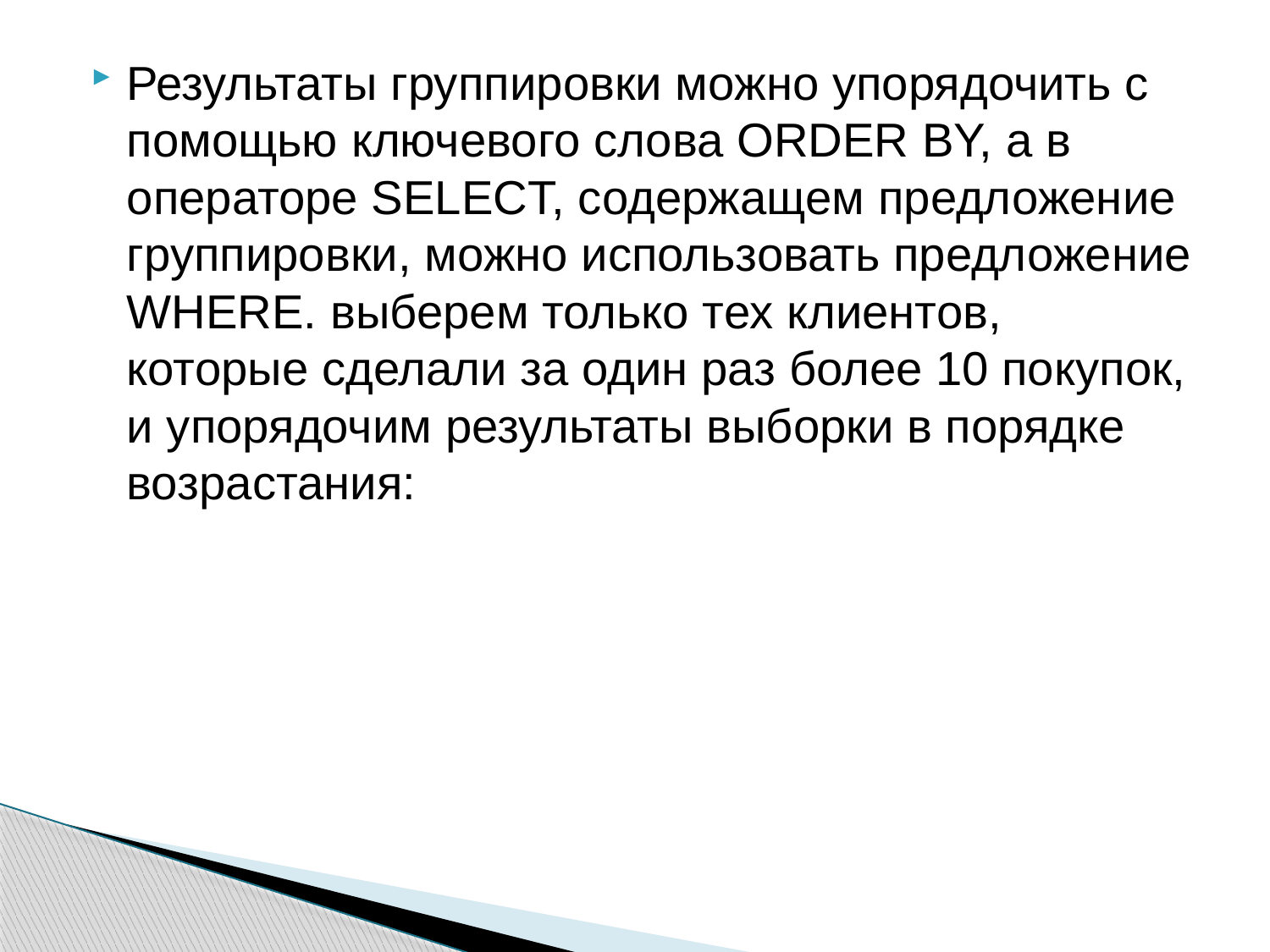

Результаты группировки можно упорядочить с помощью ключевого слова ORDER BY, а в операторе SELECT, содержащем предложение группировки, можно использовать предложение WHERE. выберем только тех клиентов, которые сделали за один раз более 10 покупок, и упорядочим результаты выборки в порядке возрастания: